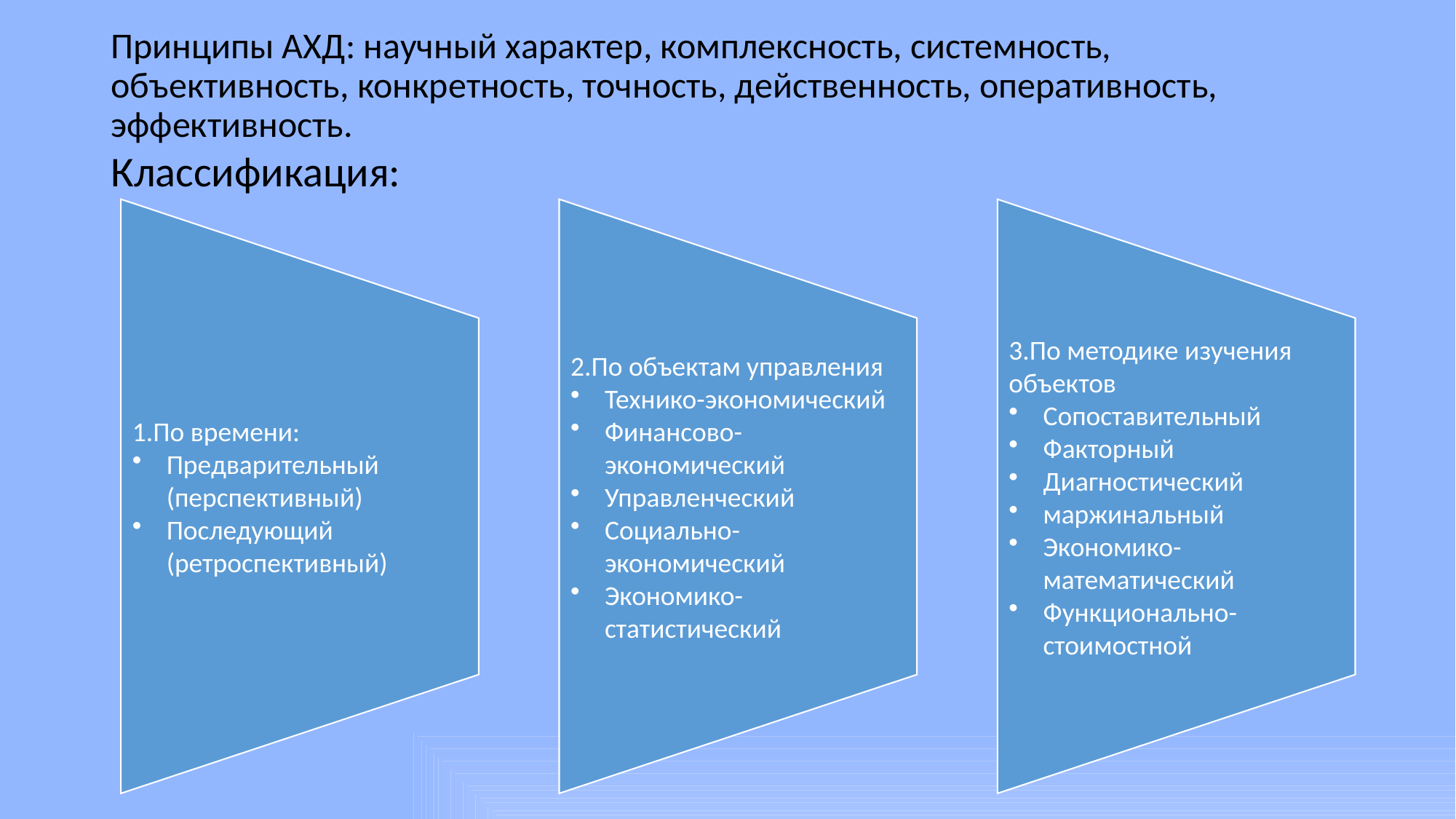

# Принципы АХД: научный характер, комплексность, системность, объективность, конкретность, точность, действенность, оперативность, эффективность.
Классификация:
1.По времени:
Предварительный (перспективный)
Последующий (ретроспективный)
2.По объектам управления
Технико-экономический
Управленческий
3.По методике изучения объектов
Сопоставительный
Экономико-математический
Финансово-экономический
Социально-экономический
Экономико-статистический
Факторный
Диагностический
маржинальный
Функционально-стоимостной